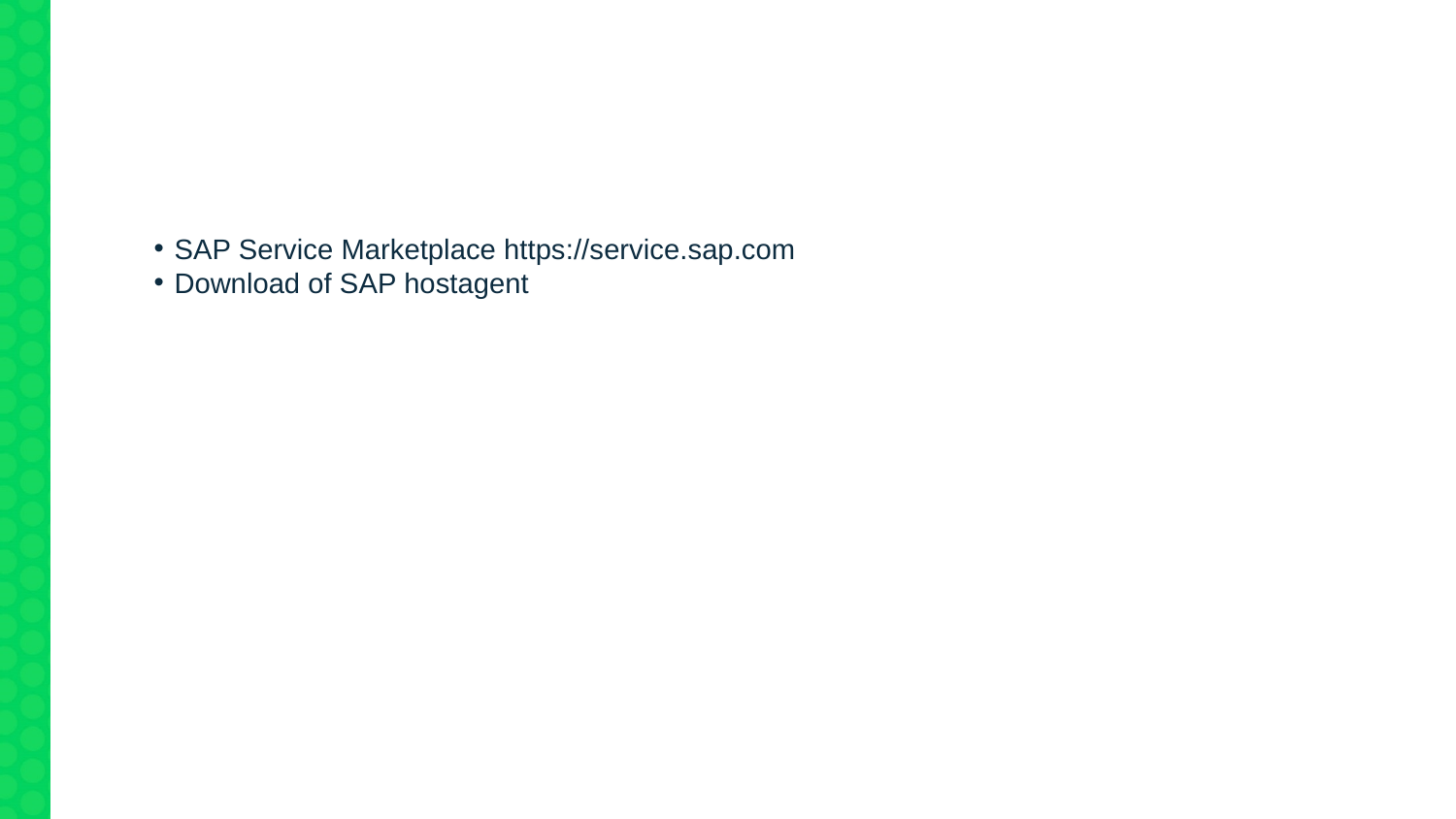

SAP Service Marketplace

SAP Service Marketplace https://service.sap.com
Download of SAP hostagent